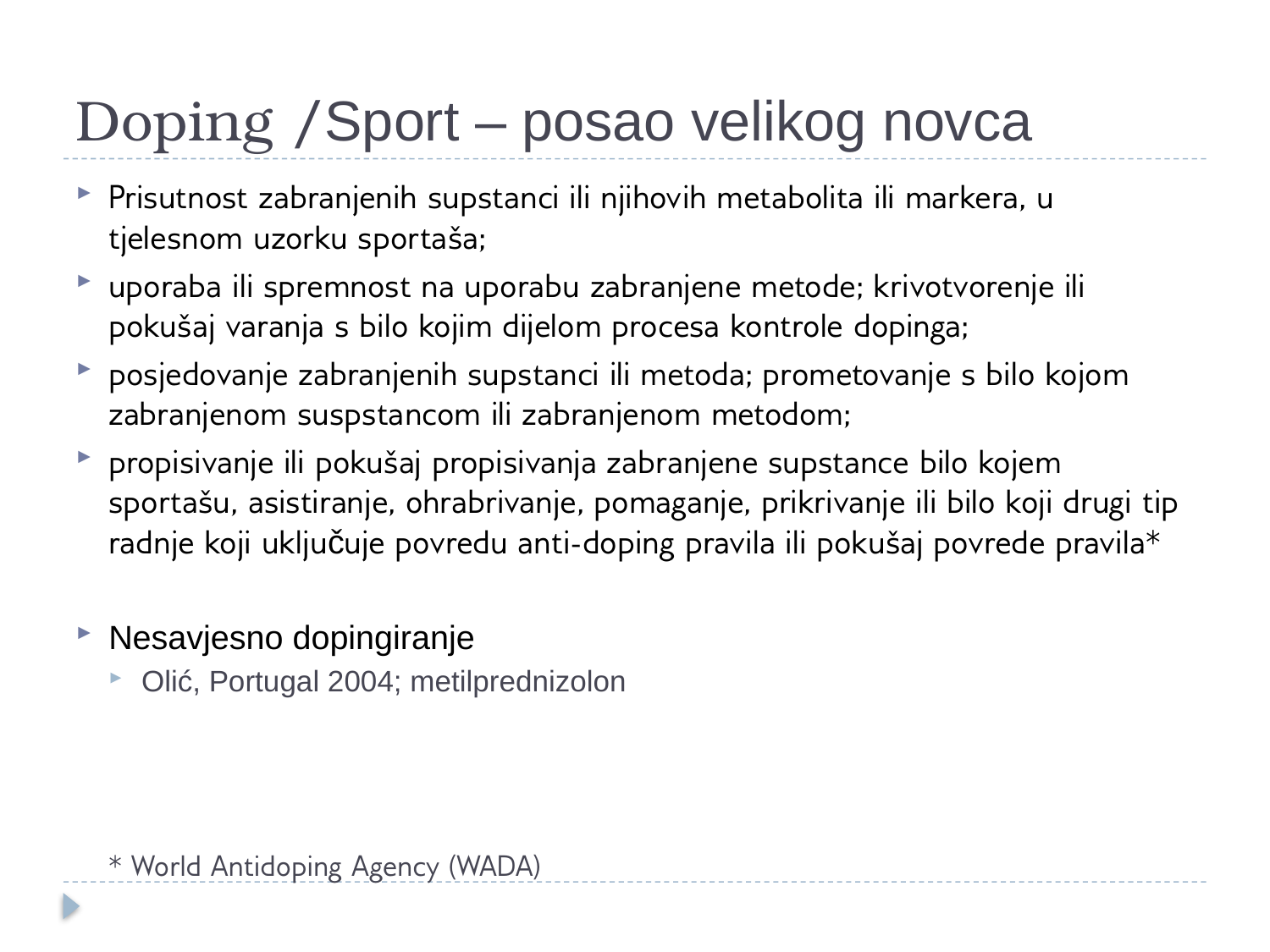

# Doping /Sport – posao velikog novca
Prisutnost zabranjenih supstanci ili njihovih metabolita ili markera, u tjelesnom uzorku sportaša;
uporaba ili spremnost na uporabu zabranjene metode; krivotvorenje ili pokušaj varanja s bilo kojim dijelom procesa kontrole dopinga;
posjedovanje zabranjenih supstanci ili metoda; prometovanje s bilo kojom zabranjenom suspstancom ili zabranjenom metodom;
propisivanje ili pokušaj propisivanja zabranjene supstance bilo kojem sportašu, asistiranje, ohrabrivanje, pomaganje, prikrivanje ili bilo koji drugi tip radnje koji uključuje povredu anti-doping pravila ili pokušaj povrede pravila*

Nesavjesno dopingiranje
Olić, Portugal 2004; metilprednizolon
* World Antidoping Agency (WADA)